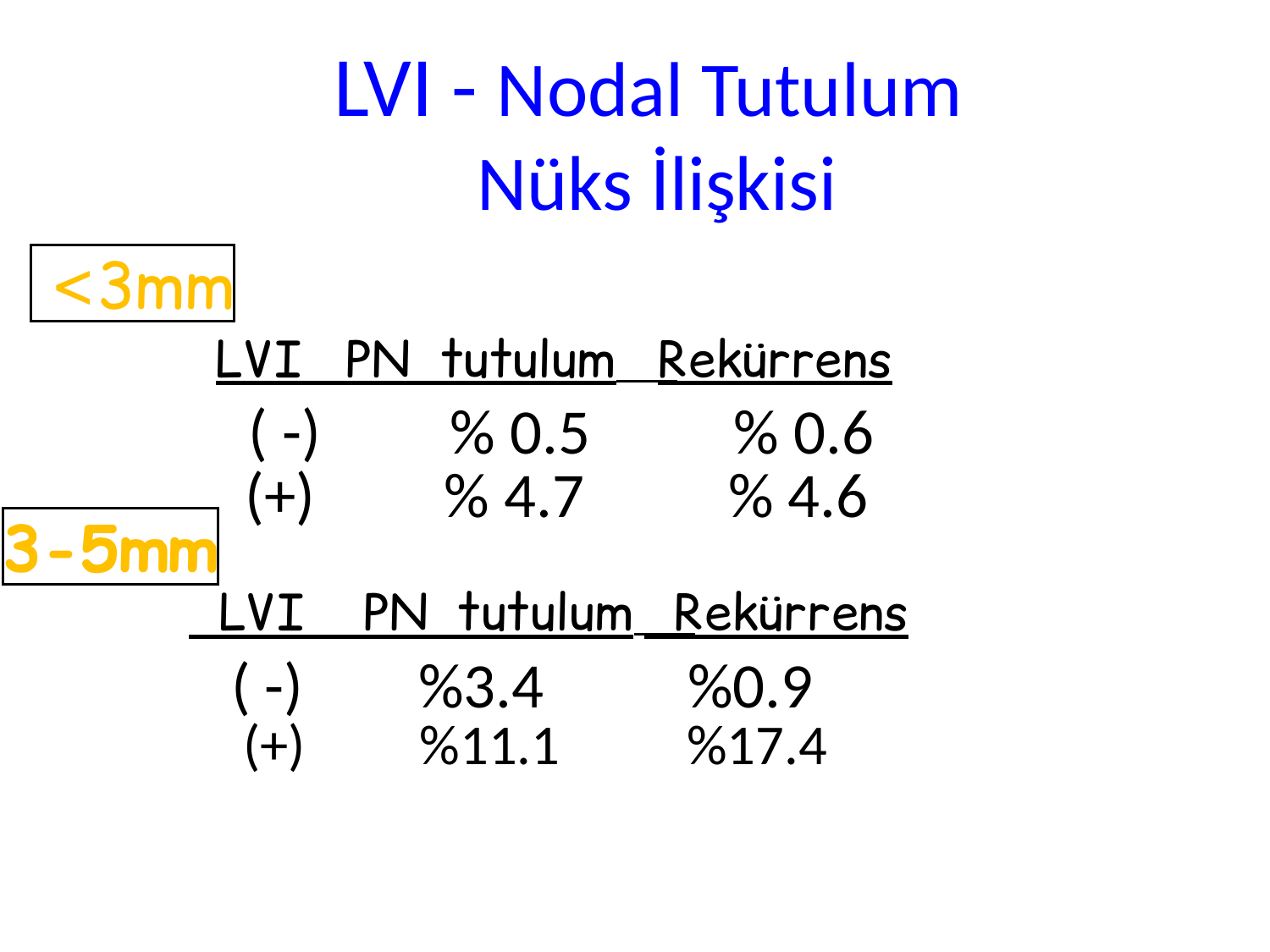

<3mm

LVI   PN  tutulum
Rekürrens
     ( -)         % 0.5          % 0.6
     (+)         % 4.7          % 4.6
3-5mm

  LVI    PN  tutulum
  Rekürrens
    ( -)        %3.4          %0.9
     (+)         %11.1          %17.4
LVI - Nodal Tutulum
Nüks İlişkisi